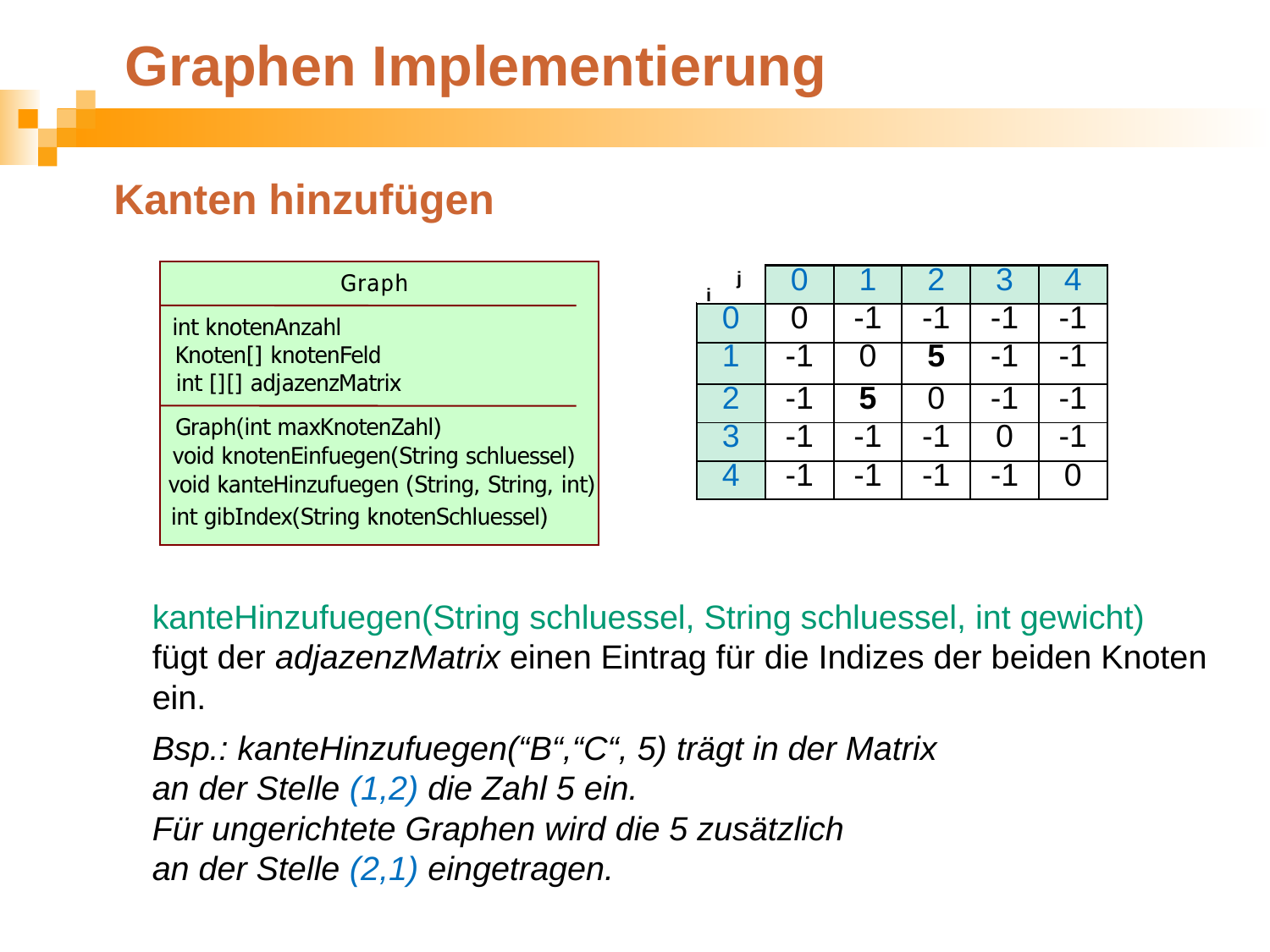

# Graphen Implementierung
Kanten hinzufügen

|  | A | B | C | D | E |
| --- | --- | --- | --- | --- | --- |
| A | 0 | -1 | -1 | -1 | -1 |
| B | -1 | 0 | -1 | -1 | -1 |
| C | -1 | -1 | 0 | -1 | -1 |
| D | -1 | -1 | -1 | 0 | -1 |
| E | -1 | -1 | -1 | -1 | 0 |
| i j | 0 | 1 | 2 | 3 | 4 |
| --- | --- | --- | --- | --- | --- |
| 0 | 0 | -1 | -1 | -1 | -1 |
| 1 | -1 | 0 | -1 | -1 | -1 |
| 2 | -1 | -1 | 0 | -1 | -1 |
| 3 | -1 | -1 | -1 | 0 | -1 |
| 4 | -1 | -1 | -1 | -1 | 0 |
| i j | 0 | 1 | 2 | 3 | 4 |
| --- | --- | --- | --- | --- | --- |
| 0 | 0 | -1 | -1 | -1 | -1 |
| 1 | -1 | 0 | 5 | -1 | -1 |
| 2 | -1 | 5 | 0 | -1 | -1 |
| 3 | -1 | -1 | -1 | 0 | -1 |
| 4 | -1 | -1 | -1 | -1 | 0 |
Graph

int knotenAnzahl
Knoten[] knotenFeld
int [][] adjazenzMatrix

Graph(int maxKnotenZahl)
void knotenEinfuegen(String schluessel)
void kanteHinzufuegen (String, String, int)
int gibIndex(String knotenSchluessel)
kanteHinzufuegen(String schluessel, String schluessel, int gewicht)
fügt der adjazenzMatrix einen Eintrag für die Indizes der beiden Knoten ein.
Bsp.: kanteHinzufuegen(“B“,“C“, 5) trägt in der Matrix
an der Stelle (1,2) die Zahl 5 ein.
Für ungerichtete Graphen wird die 5 zusätzlich
an der Stelle (2,1) eingetragen.